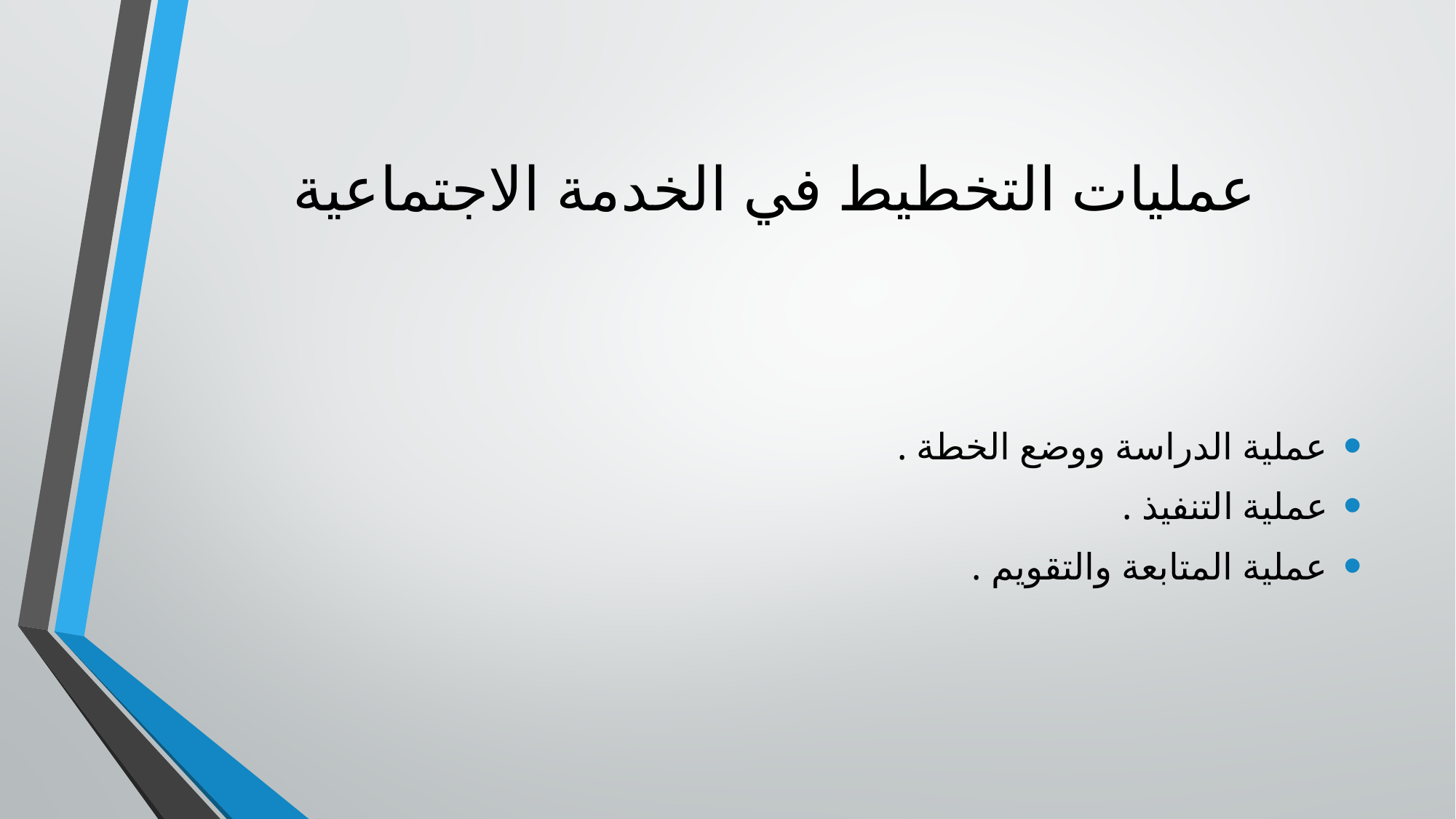

# عمليات التخطيط في الخدمة الاجتماعية
عملية الدراسة ووضع الخطة .
عملية التنفيذ .
عملية المتابعة والتقويم .